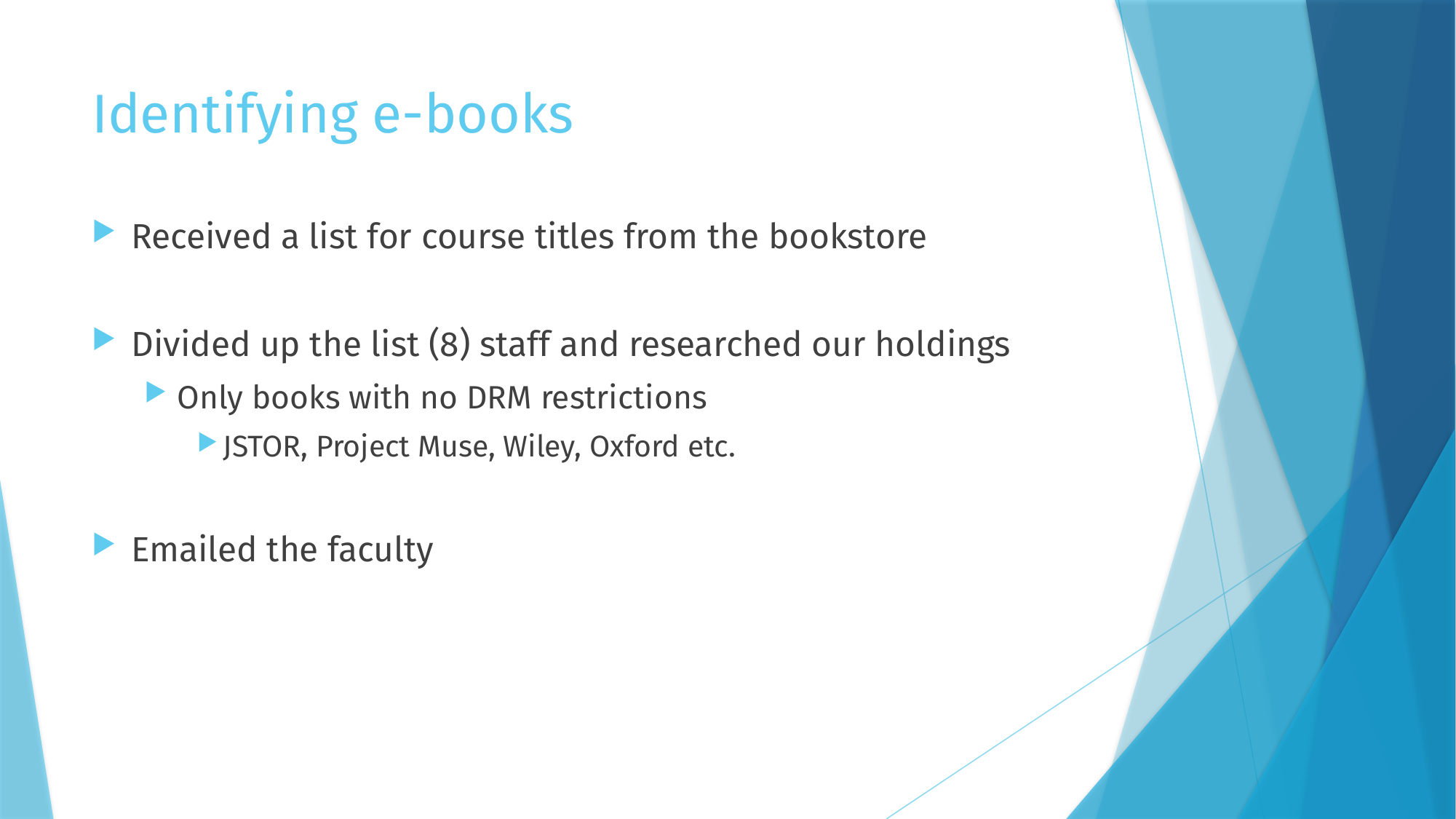

# Identifying e-books
Received a list for course titles from the bookstore

Divided up the list (8) staff and researched our holdings
Only books with no DRM restrictions
JSTOR, Project Muse, Wiley, Oxford etc.

Emailed the faculty